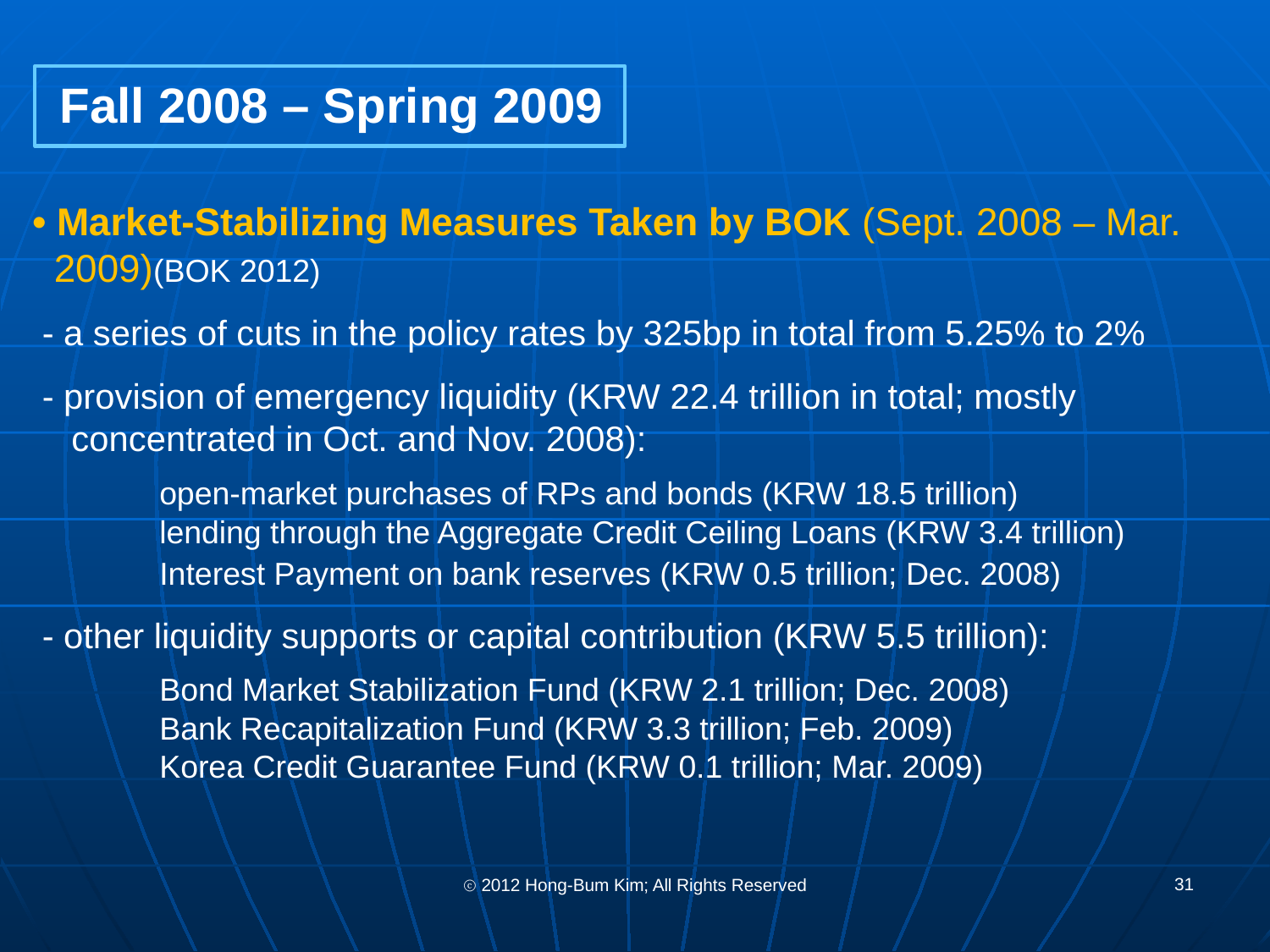

Fall 2008 – Spring 2009

• Market-Stabilizing Measures Taken by BOK (Sept. 2008 – Mar.
  2009)(BOK 2012)

 - a series of cuts in the policy rates by 325bp in total from 5.25% to 2%

 - provision of emergency liquidity (KRW 22.4 trillion in total; mostly
    concentrated in Oct. and Nov. 2008):

	open-market purchases of RPs and bonds (KRW 18.5 trillion)
	lending through the Aggregate Credit Ceiling Loans (KRW 3.4 trillion)
	Interest Payment on bank reserves (KRW 0.5 trillion; Dec. 2008)

 - other liquidity supports or capital contribution (KRW 5.5 trillion):

	Bond Market Stabilization Fund (KRW 2.1 trillion; Dec. 2008)
	Bank Recapitalization Fund (KRW 3.3 trillion; Feb. 2009)
	Korea Credit Guarantee Fund (KRW 0.1 trillion; Mar. 2009)

31
ⓒ 2012 Hong-Bum Kim; All Rights Reserved